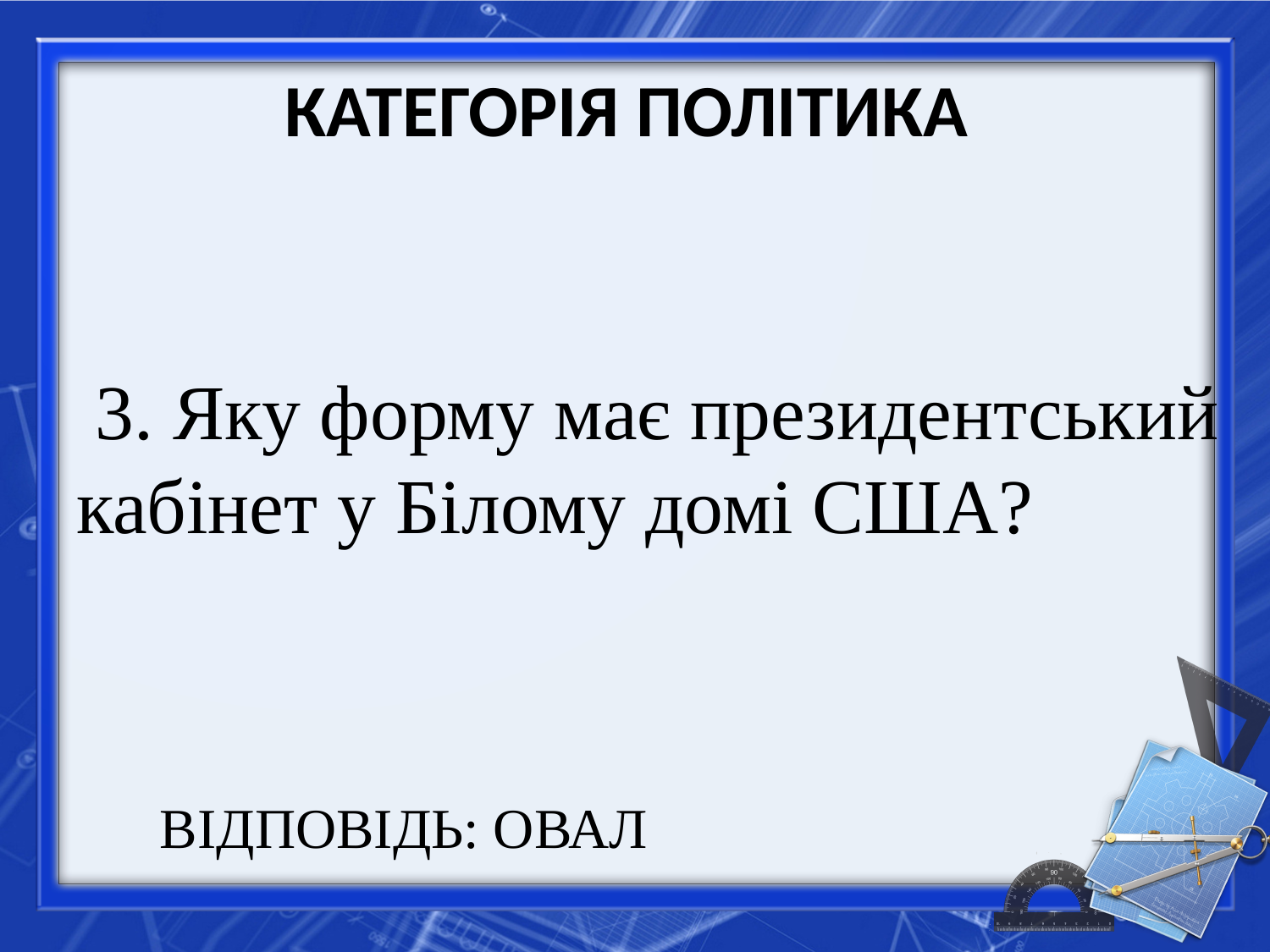

# КАТЕГОРІЯ ПОЛІТИКА
 3. Яку форму має президентський кабінет у Білому домі США?
ВІДПОВІДЬ: ОВАЛ